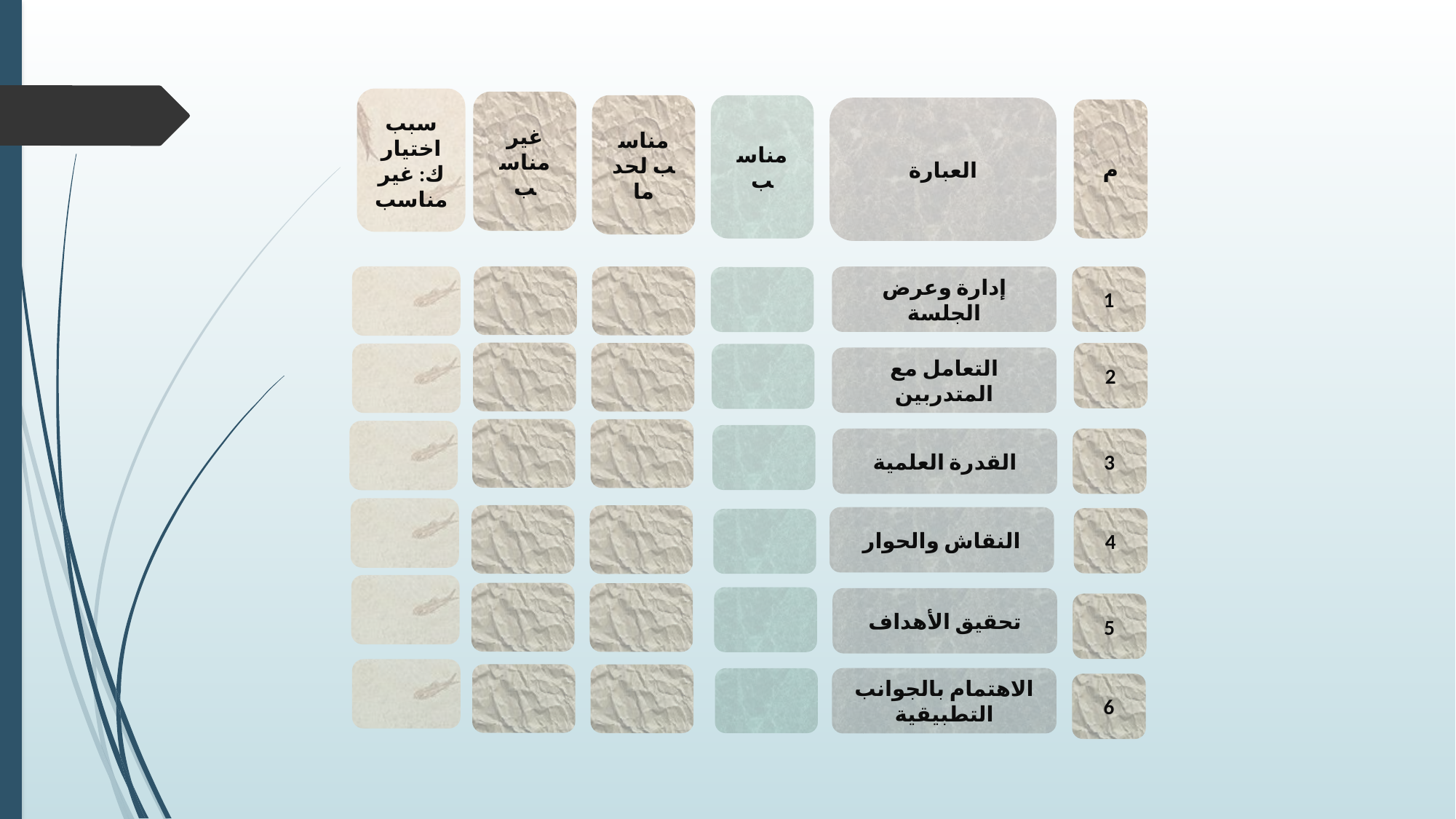

سبب اختيارك: غير مناسب
غير مناسب
مناسب لحد ما
مناسب
العبارة
م

إدارة وعرض الجلسة
1

2

التعامل مع المتدربين

القدرة العلمية
3

النقاش والحوار
4

تحقيق الأهداف
5

الاهتمام بالجوانب التطبيقية

6